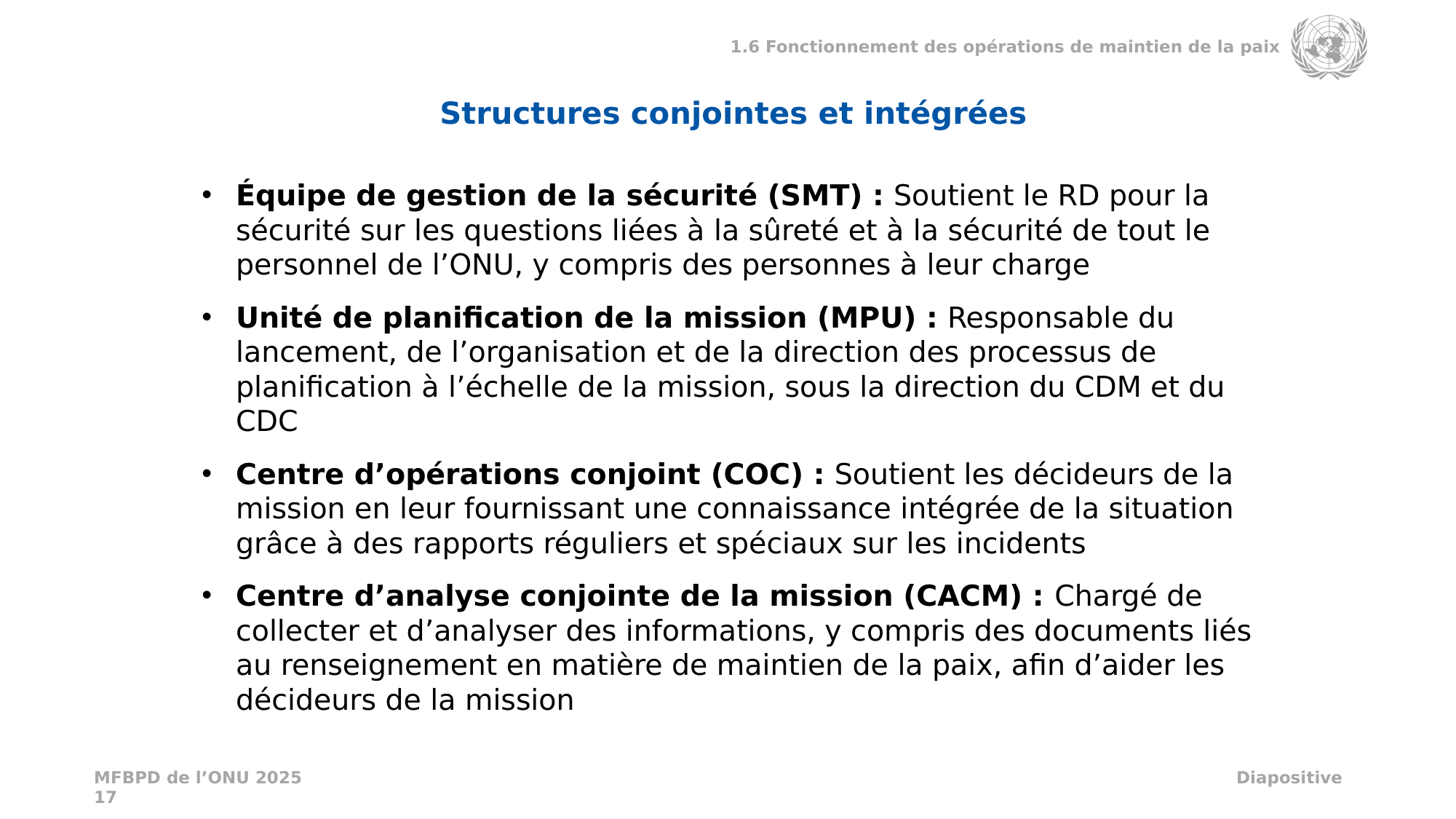

Structures conjointes et intégrées
Équipe de gestion de la sécurité (SMT) : Soutient le RD pour la sécurité sur les questions liées à la sûreté et à la sécurité de tout le personnel de l’ONU, y compris des personnes à leur charge
Unité de planification de la mission (MPU) : Responsable du lancement, de l’organisation et de la direction des processus de planification à l’échelle de la mission, sous la direction du CDM et du CDC
Centre d’opérations conjoint (COC) : Soutient les décideurs de la mission en leur fournissant une connaissance intégrée de la situation grâce à des rapports réguliers et spéciaux sur les incidents
Centre d’analyse conjointe de la mission (CACM) : Chargé de collecter et d’analyser des informations, y compris des documents liés au renseignement en matière de maintien de la paix, afin d’aider les décideurs de la mission